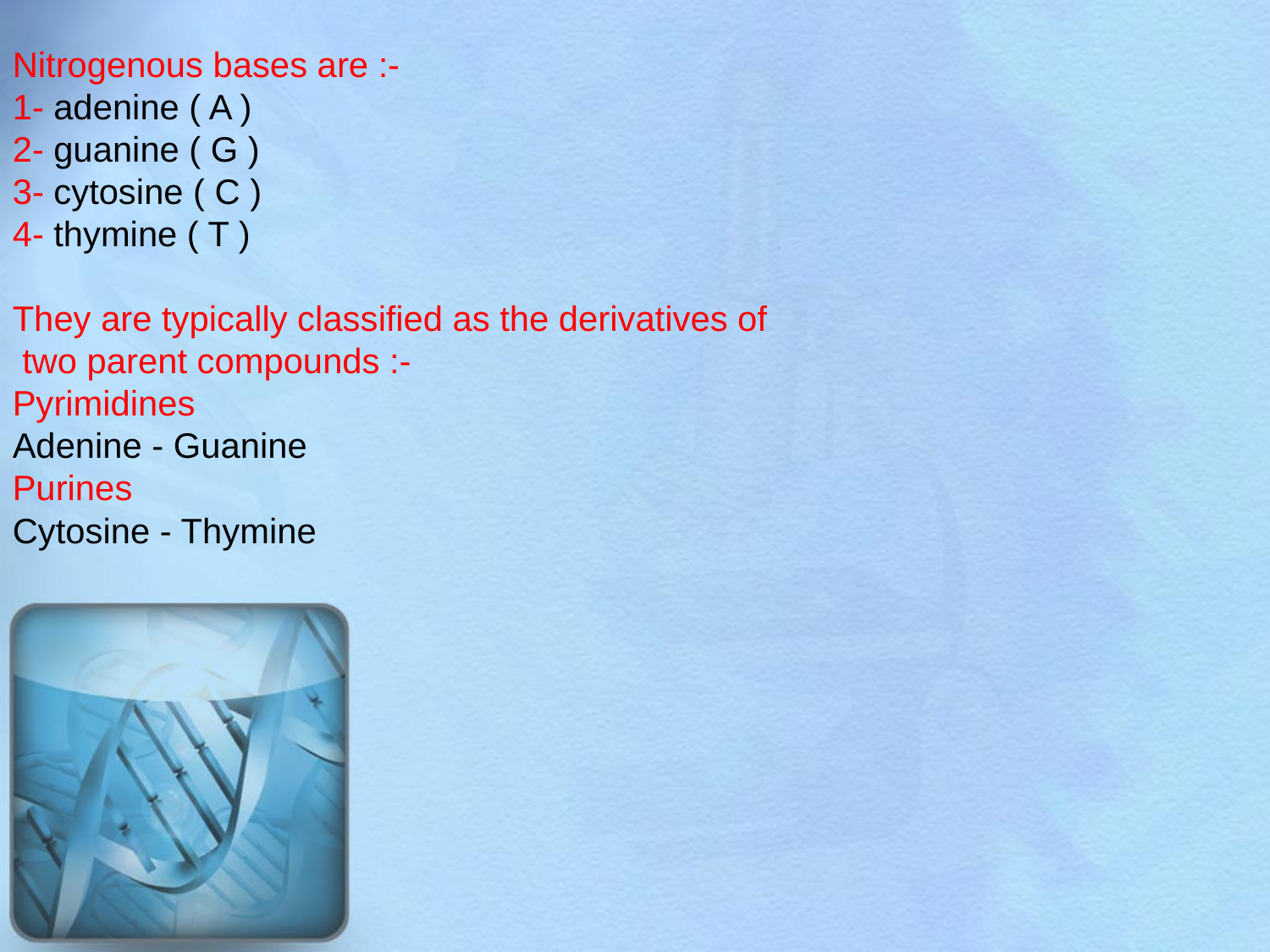

Nitrogenous bases are :-
1- adenine ( A )
2- guanine ( G )
3- cytosine ( C )
4- thymine ( T )

They are typically classified as the derivatives of
 two parent compounds :-
Pyrimidines
Adenine - Guanine
Purines
Cytosine - Thymine